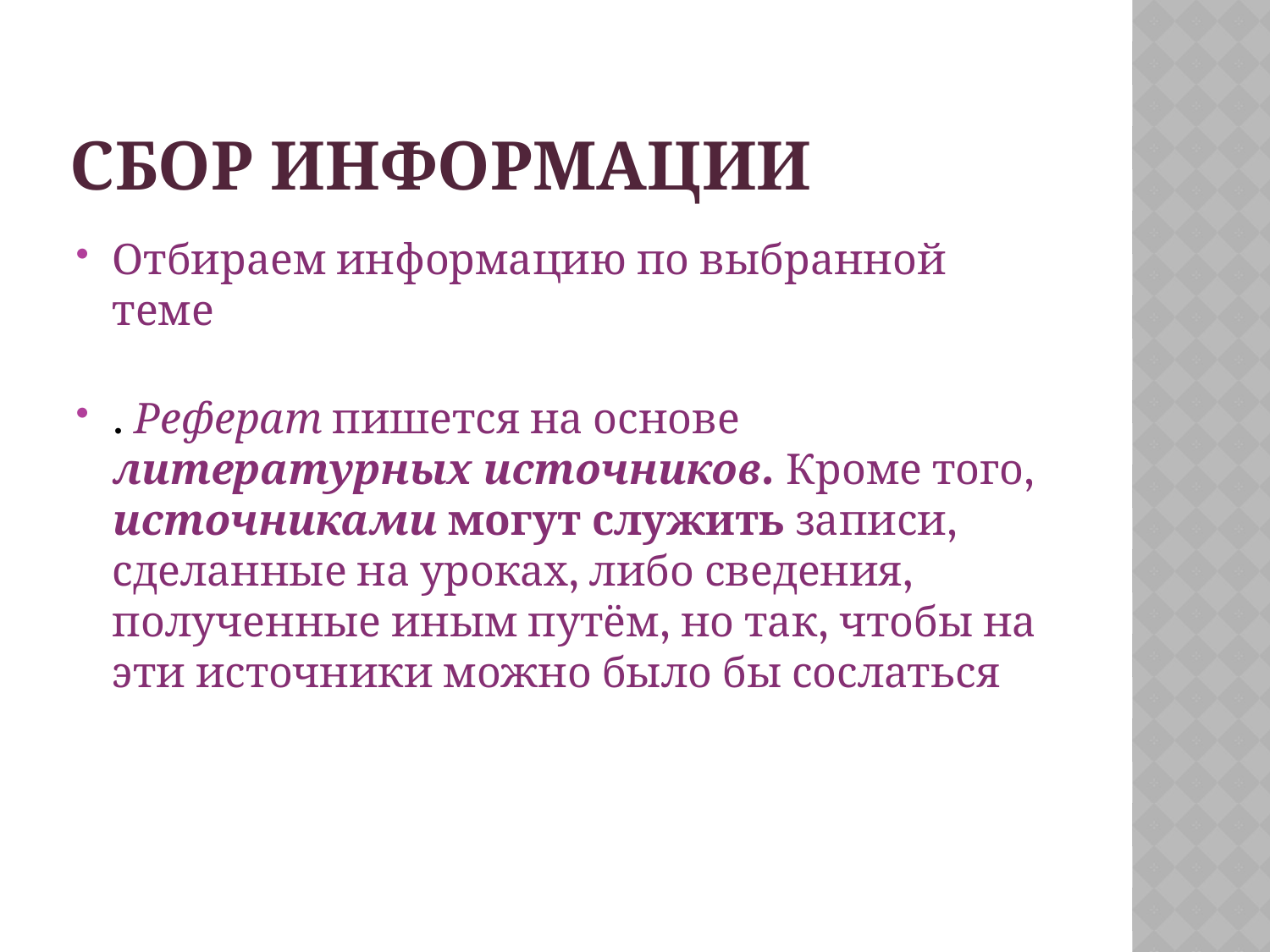

# Сбор информации
Отбираем информацию по выбранной теме

. Реферат пишется на основе литературных источников. Кроме того, источниками могут служить записи, сделанные на уроках, либо сведения, полученные иным путём, но так, чтобы на эти источники можно было бы сослаться